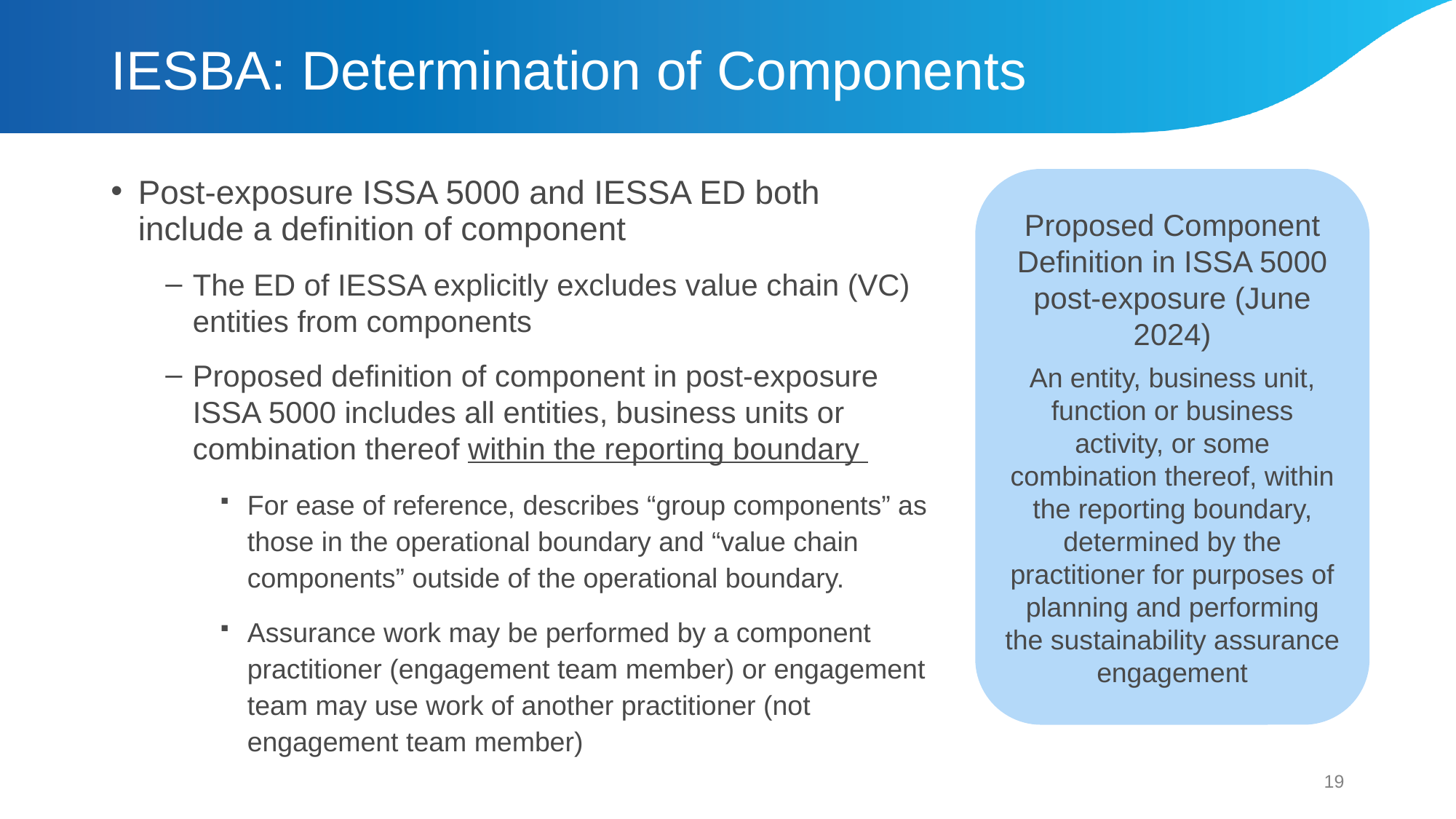

# IESBA: Determination of Components
Post-exposure ISSA 5000 and IESSA ED both include a definition of component
The ED of IESSA explicitly excludes value chain (VC) entities from components
Proposed definition of component in post-exposure ISSA 5000 includes all entities, business units or combination thereof within the reporting boundary
For ease of reference, describes “group components” as those in the operational boundary and “value chain components” outside of the operational boundary.
Assurance work may be performed by a component practitioner (engagement team member) or engagement team may use work of another practitioner (not engagement team member)
Proposed Component Definition in ISSA 5000 post-exposure (June 2024)
An entity, business unit, function or business activity, or some combination thereof, within the reporting boundary, determined by the practitioner for purposes of planning and performing the sustainability assurance engagement
19